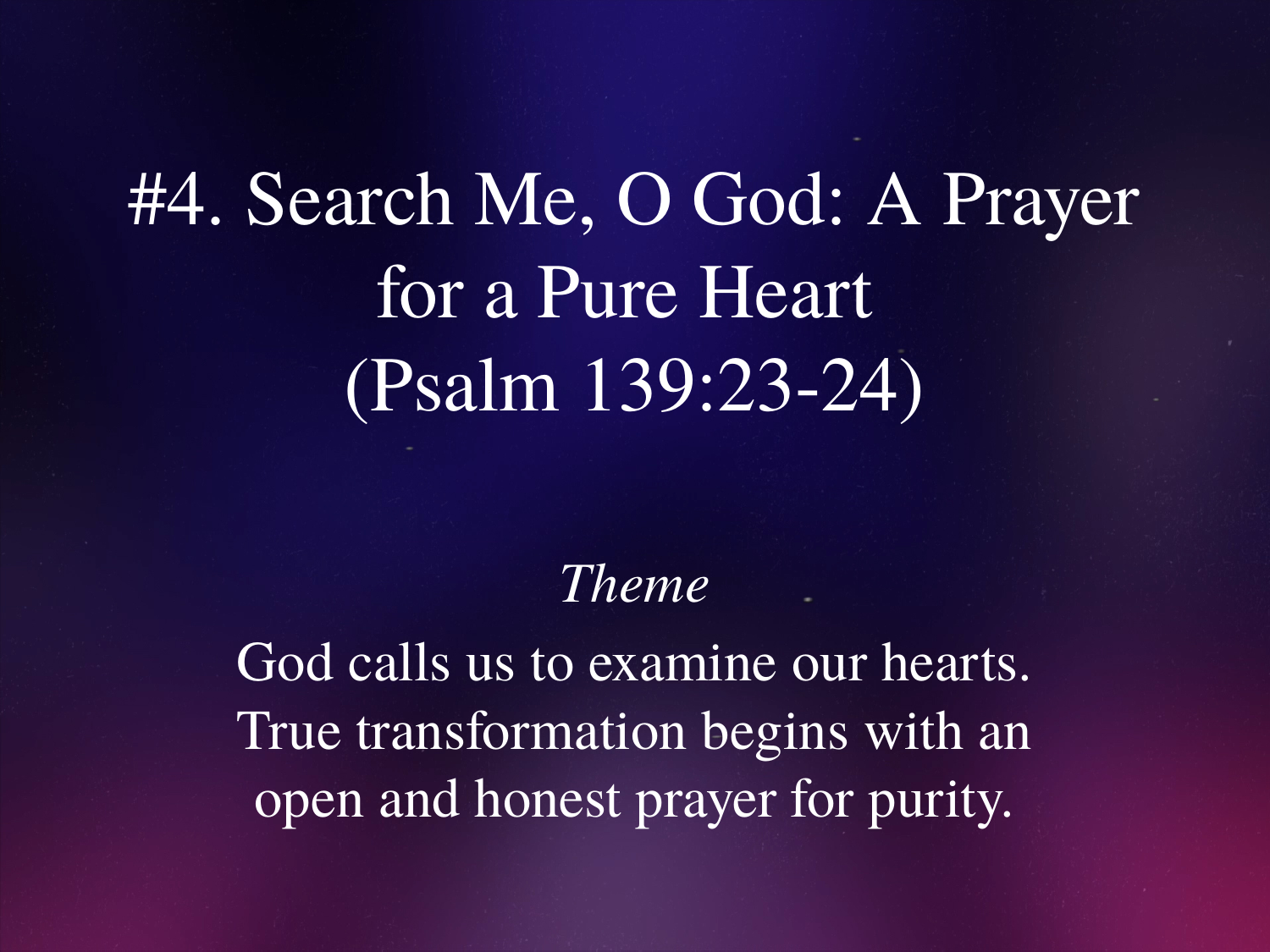

# #4. Search Me, O God: A Prayer for a Pure Heart (Psalm 139:23-24)
Theme
God calls us to examine our hearts. True transformation begins with an open and honest prayer for purity.